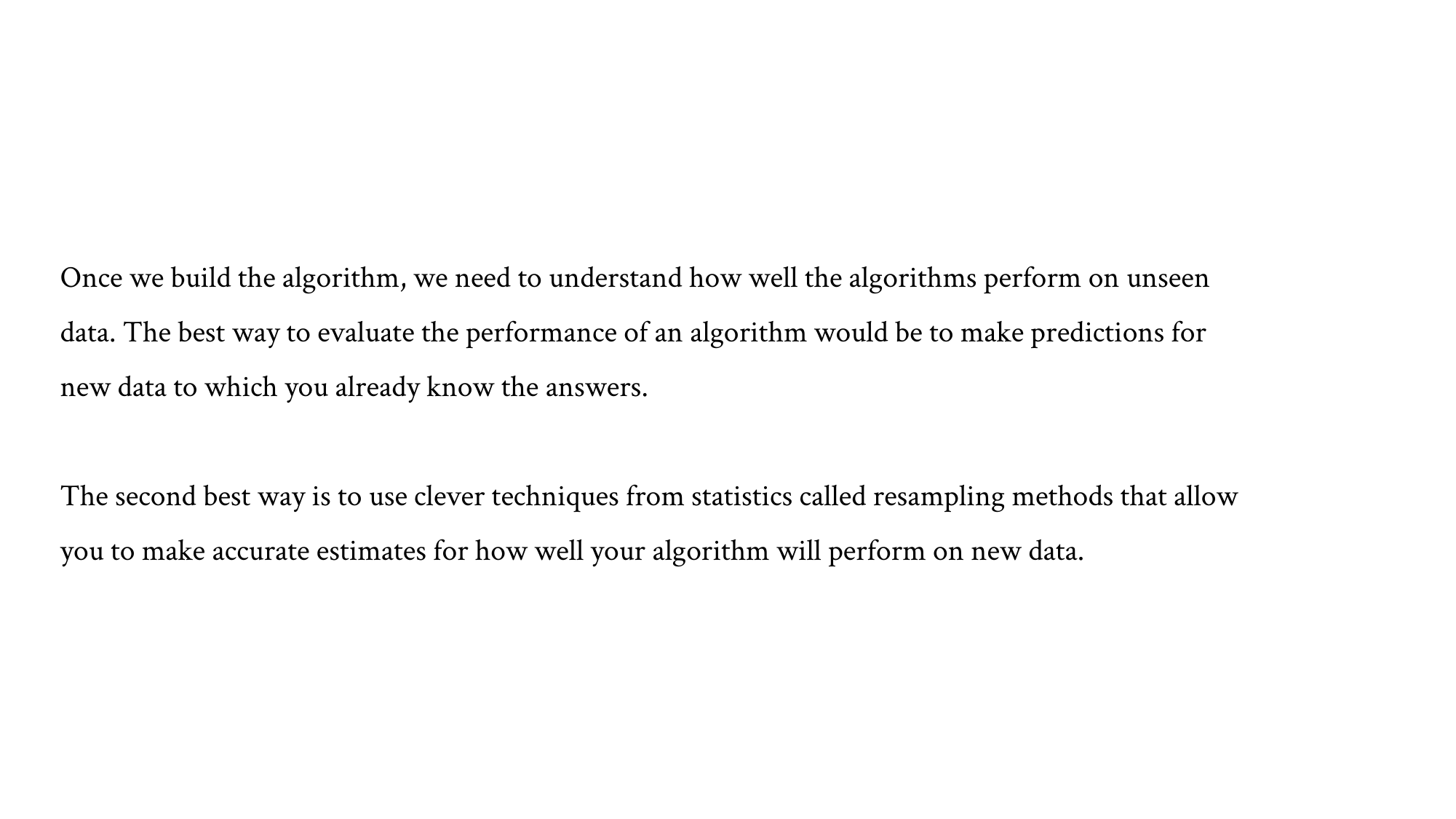

Once we build the algorithm, we need to understand how well the algorithms perform on unseen data. The best way to evaluate the performance of an algorithm would be to make predictions for new data to which you already know the answers.

The second best way is to use clever techniques from statistics called resampling methods that allow you to make accurate estimates for how well your algorithm will perform on new data.